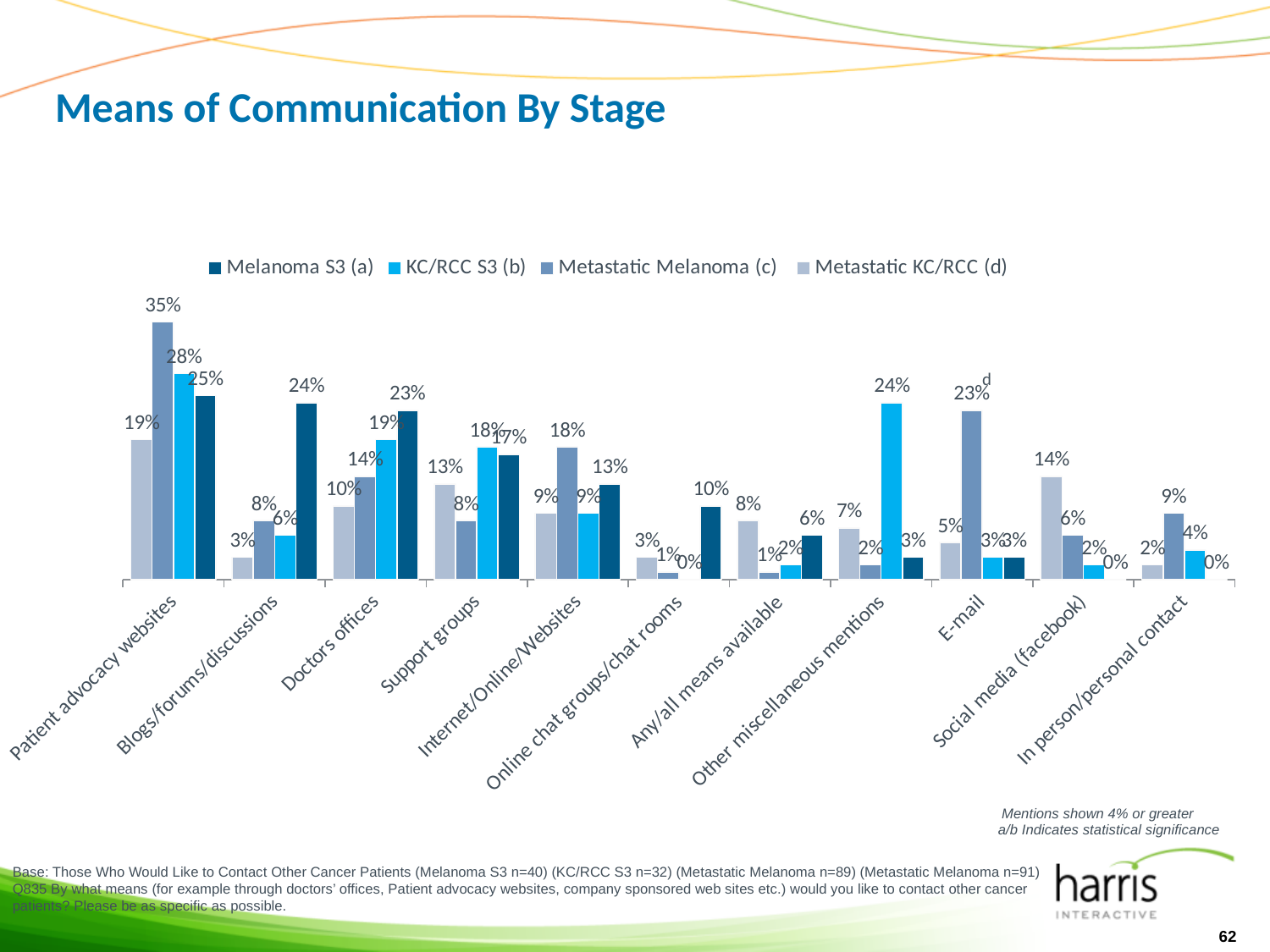

# Means of Communication By Stage

### Chart

| Category | Melanoma S3 (a) | KC/RCC S3 (b) | Metastatic Melanoma (c)  | Metastatic KC/RCC (d) |
|---|---|---|---|---|
| In person/personal contact | 0.0 | 0.04000000000000002 | 0.09000000000000002 | 0.02000000000000001 |
| Social media (facebook) | 0.0 | 0.02000000000000001 | 0.06000000000000003 | 0.14 |
| E-mail | 0.030000000000000002 | 0.030000000000000002 | 0.23 | 0.05 |
| Other miscellaneous mentions | 0.030000000000000002 | 0.2400000000000002 | 0.02000000000000001 | 0.07000000000000002 |
| Any/all means available | 0.06000000000000003 | 0.02000000000000001 | 0.010000000000000005 | 0.08000000000000004 |
| Online chat groups/chat rooms | 0.1 | 0.0 | 0.010000000000000005 | 0.030000000000000002 |
| Internet/Online/Websites | 0.13 | 0.09000000000000002 | 0.18000000000000022 | 0.09000000000000002 |
| Support groups | 0.17 | 0.18000000000000022 | 0.08000000000000004 | 0.13 |
| Doctors offices | 0.23 | 0.19 | 0.14 | 0.1 |
| Blogs/forums/discussions | 0.2400000000000002 | 0.06000000000000003 | 0.08000000000000004 | 0.030000000000000002 |
| Patient advocacy websites | 0.25 | 0.2800000000000001 | 0.3500000000000003 | 0.19 |
d
Mentions shown 4% or greater
a/b Indicates statistical significance
Base: Those Who Would Like to Contact Other Cancer Patients (Melanoma S3 n=40) (KC/RCC S3 n=32) (Metastatic Melanoma n=89) (Metastatic Melanoma n=91)
Q835 By what means (for example through doctors’ offices, Patient advocacy websites, company sponsored web sites etc.) would you like to contact other cancer patients? Please be as specific as possible.
62